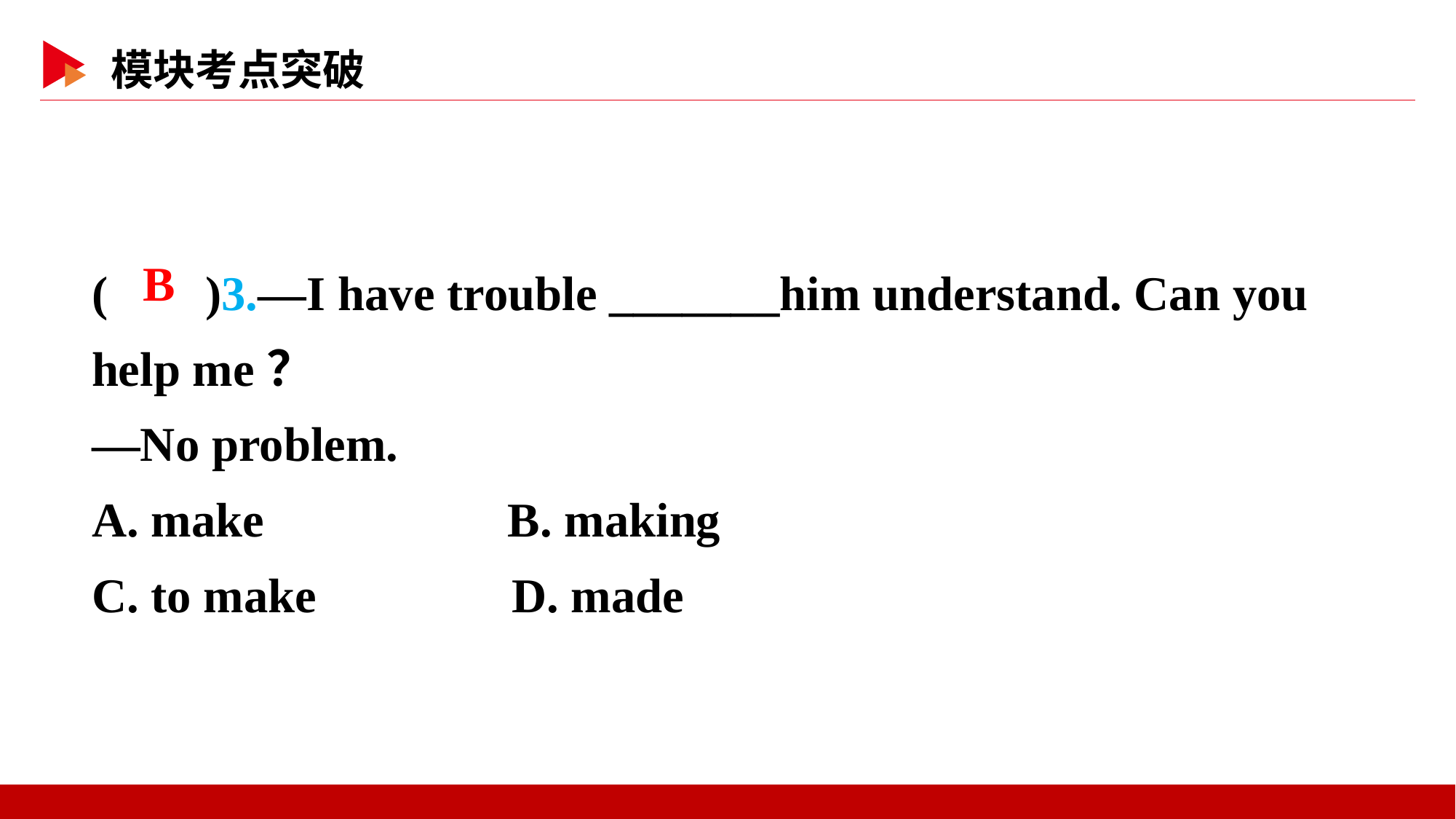

(        )3.—I have trouble _______him understand. Can you help me？
—No problem.
A. make                    B. making
C. to make                D. made
   B